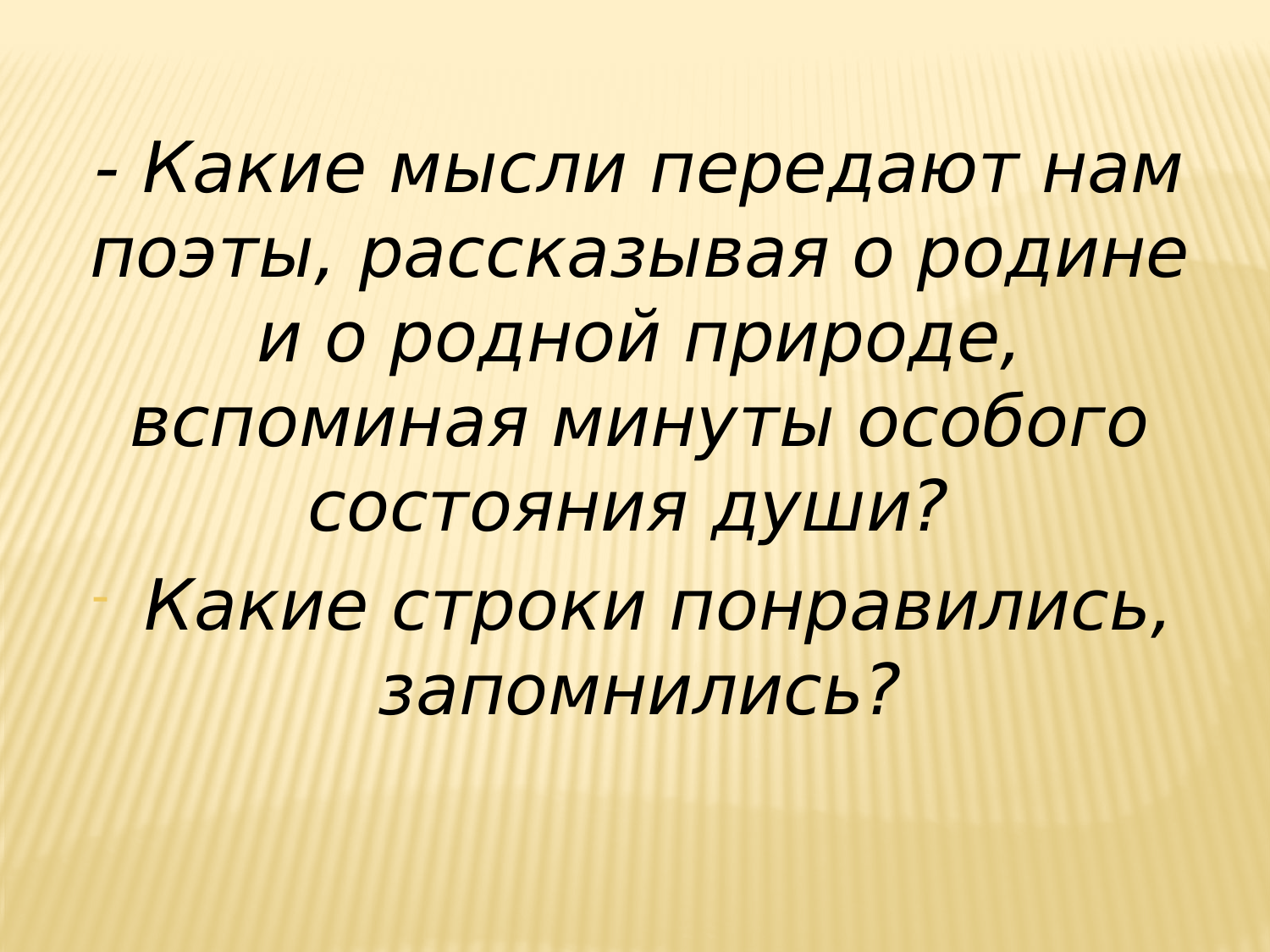

- Какие мысли передают нам поэты, рассказывая о родине и о родной природе, вспоминая минуты особого состояния души?
 Какие строки понравились, запомнились?